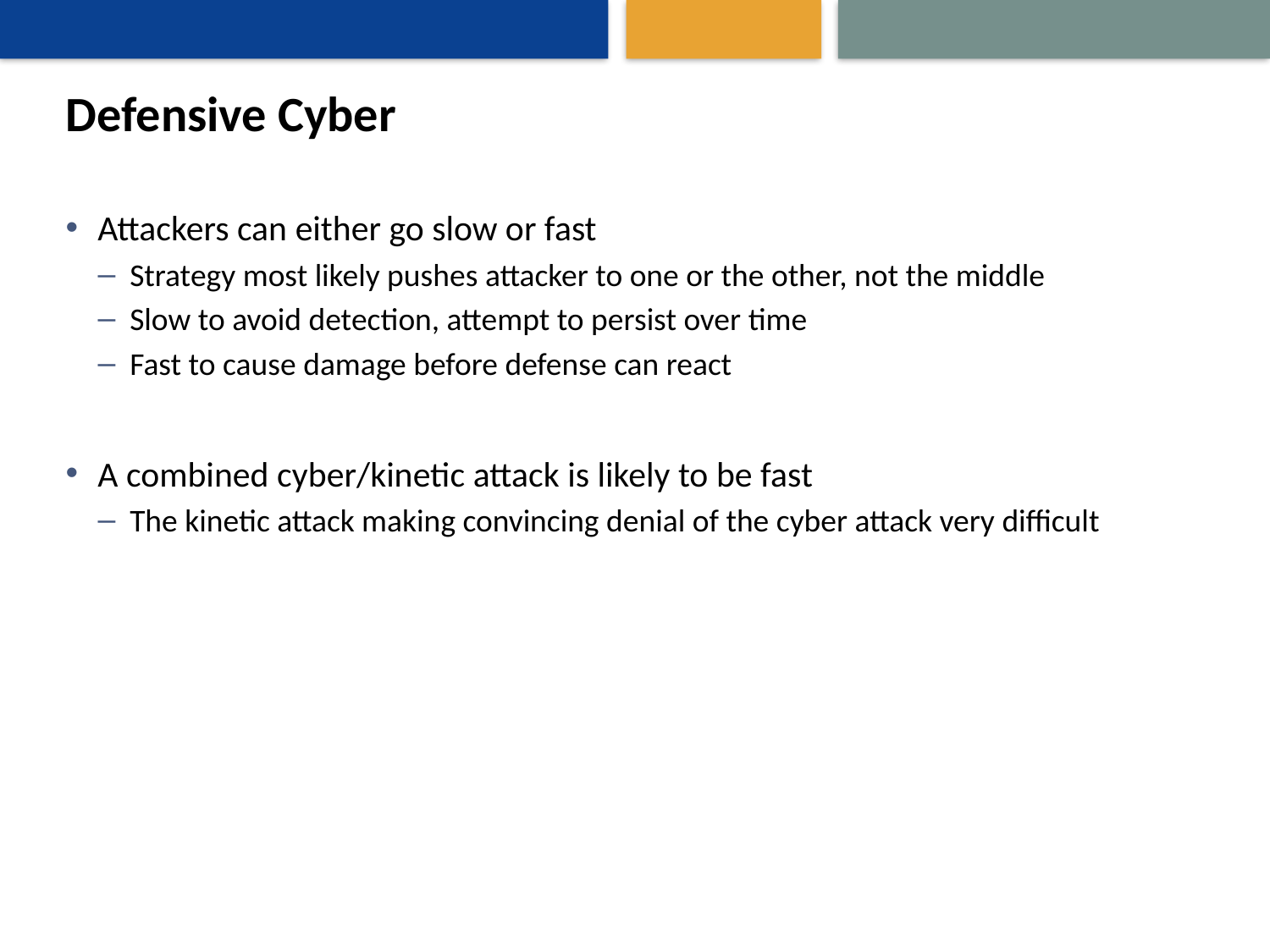

# Defensive Cyber
Attackers can either go slow or fast
Strategy most likely pushes attacker to one or the other, not the middle
Slow to avoid detection, attempt to persist over time
Fast to cause damage before defense can react

A combined cyber/kinetic attack is likely to be fast
The kinetic attack making convincing denial of the cyber attack very difficult